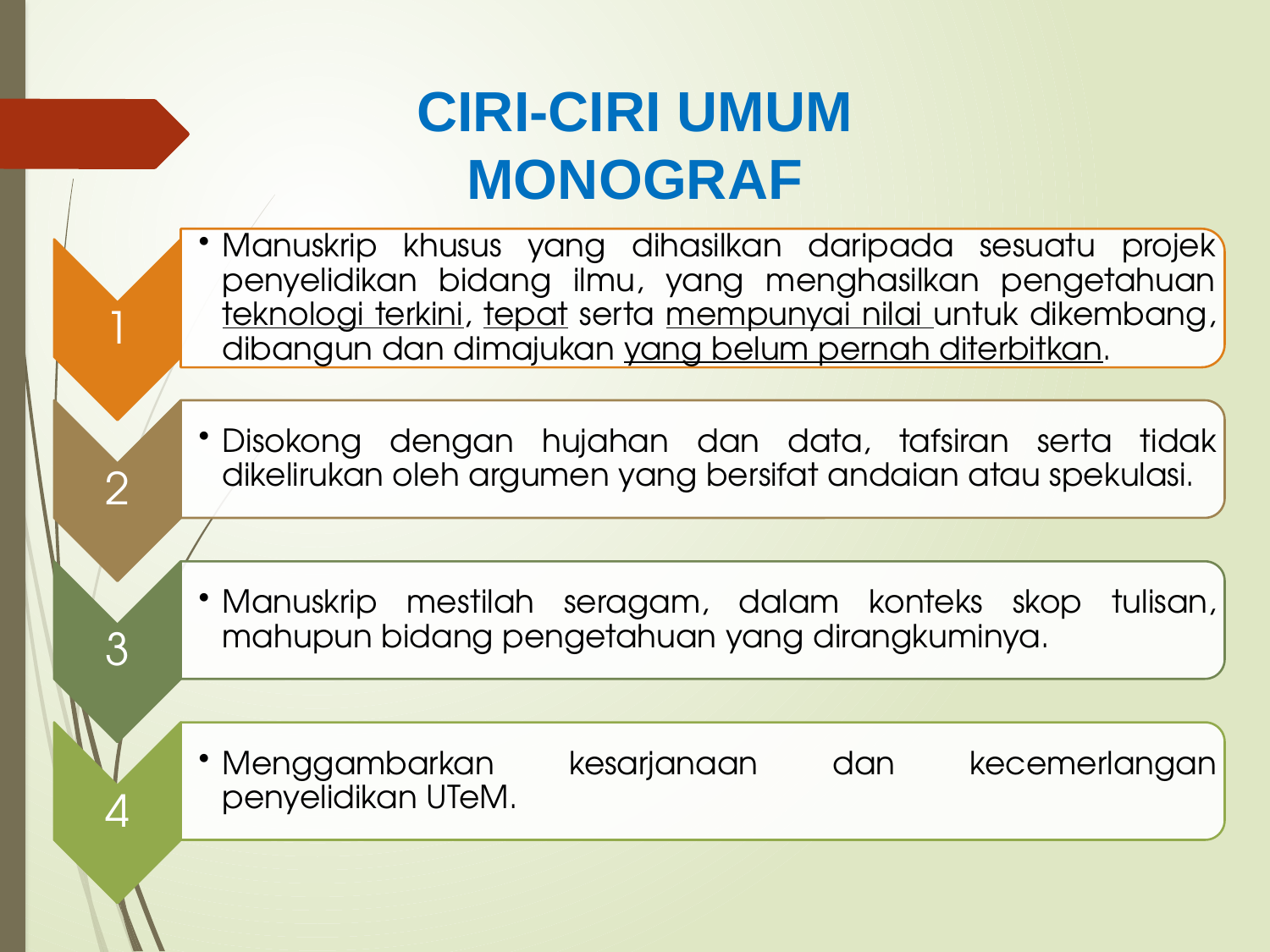

# CIRI-CIRI UMUM MONOGRAF
1
Manuskrip khusus yang dihasilkan daripada sesuatu projek penyelidikan bidang ilmu, yang menghasilkan pengetahuan teknologi terkini, tepat serta mempunyai nilai untuk dikembang, dibangun dan dimajukan yang belum pernah diterbitkan.
2
Disokong dengan hujahan dan data, tafsiran serta tidak dikelirukan oleh argumen yang bersifat andaian atau spekulasi.
3
Manuskrip mestilah seragam, dalam konteks skop tulisan, mahupun bidang pengetahuan yang dirangkuminya.
4
Menggambarkan kesarjanaan dan kecemerlangan penyelidikan UTeM.